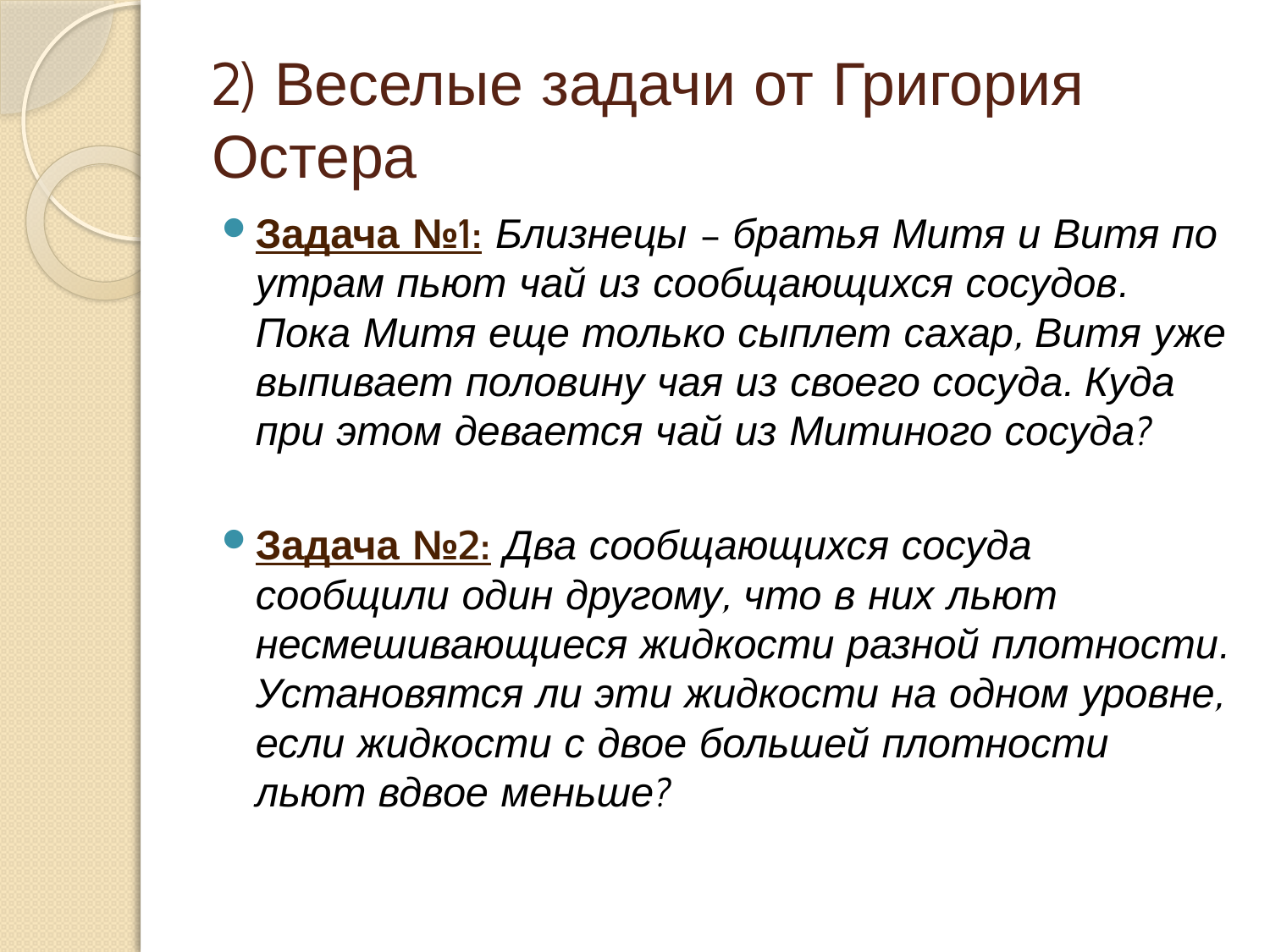

# 2) Веселые задачи от Григория Остера
Задача №1: Близнецы – братья Митя и Витя по утрам пьют чай из сообщающихся сосудов. Пока Митя еще только сыплет сахар, Витя уже выпивает половину чая из своего сосуда. Куда при этом девается чай из Митиного сосуда?

Задача №2: Два сообщающихся сосуда сообщили один другому, что в них льют несмешивающиеся жидкости разной плотности. Установятся ли эти жидкости на одном уровне, если жидкости с двое большей плотности льют вдвое меньше?